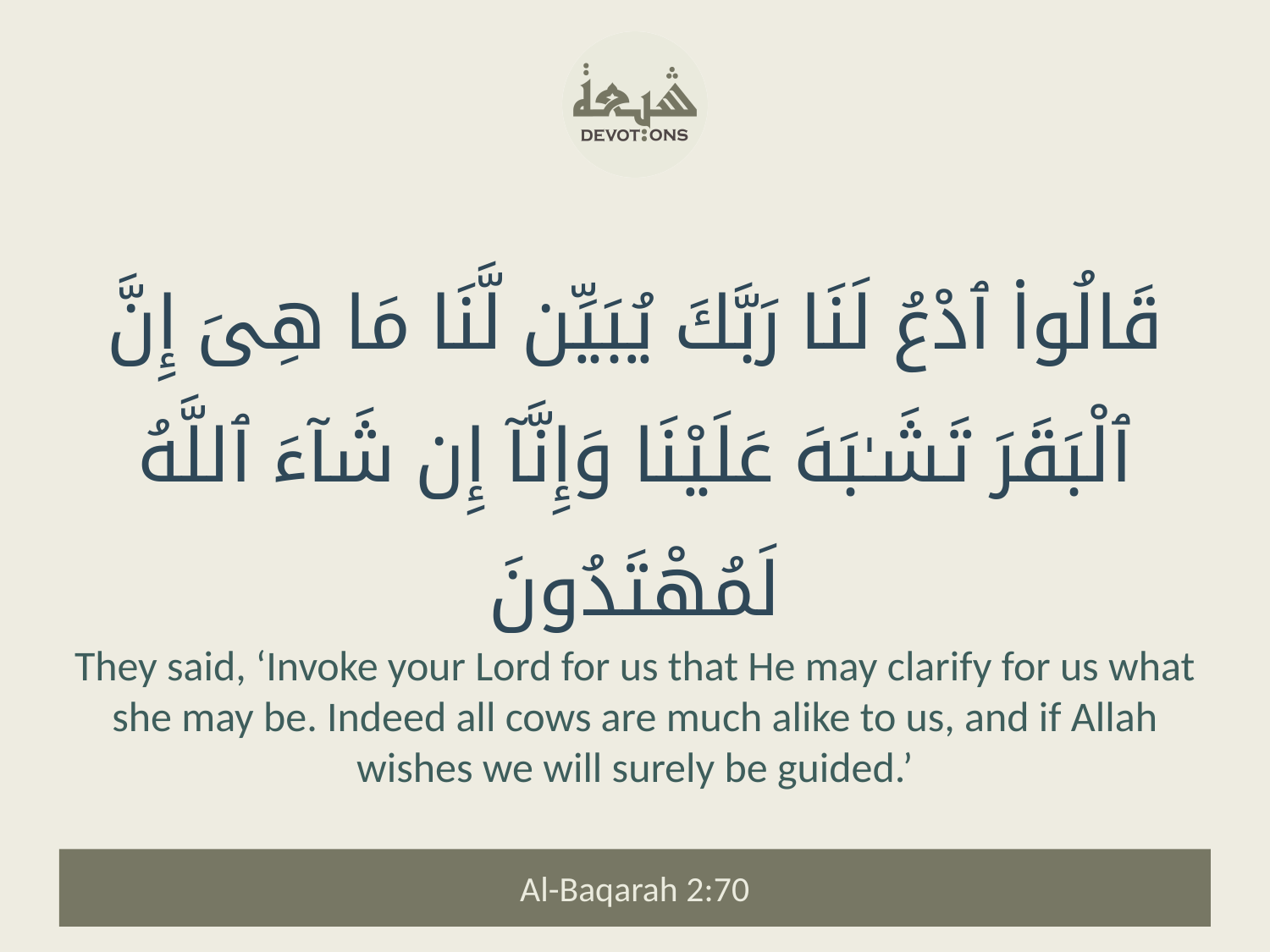

قَالُوا۟ ٱدْعُ لَنَا رَبَّكَ يُبَيِّن لَّنَا مَا هِىَ إِنَّ ٱلْبَقَرَ تَشَـٰبَهَ عَلَيْنَا وَإِنَّآ إِن شَآءَ ٱللَّهُ لَمُهْتَدُونَ
They said, ‘Invoke your Lord for us that He may clarify for us what she may be. Indeed all cows are much alike to us, and if Allah wishes we will surely be guided.’
Al-Baqarah 2:70